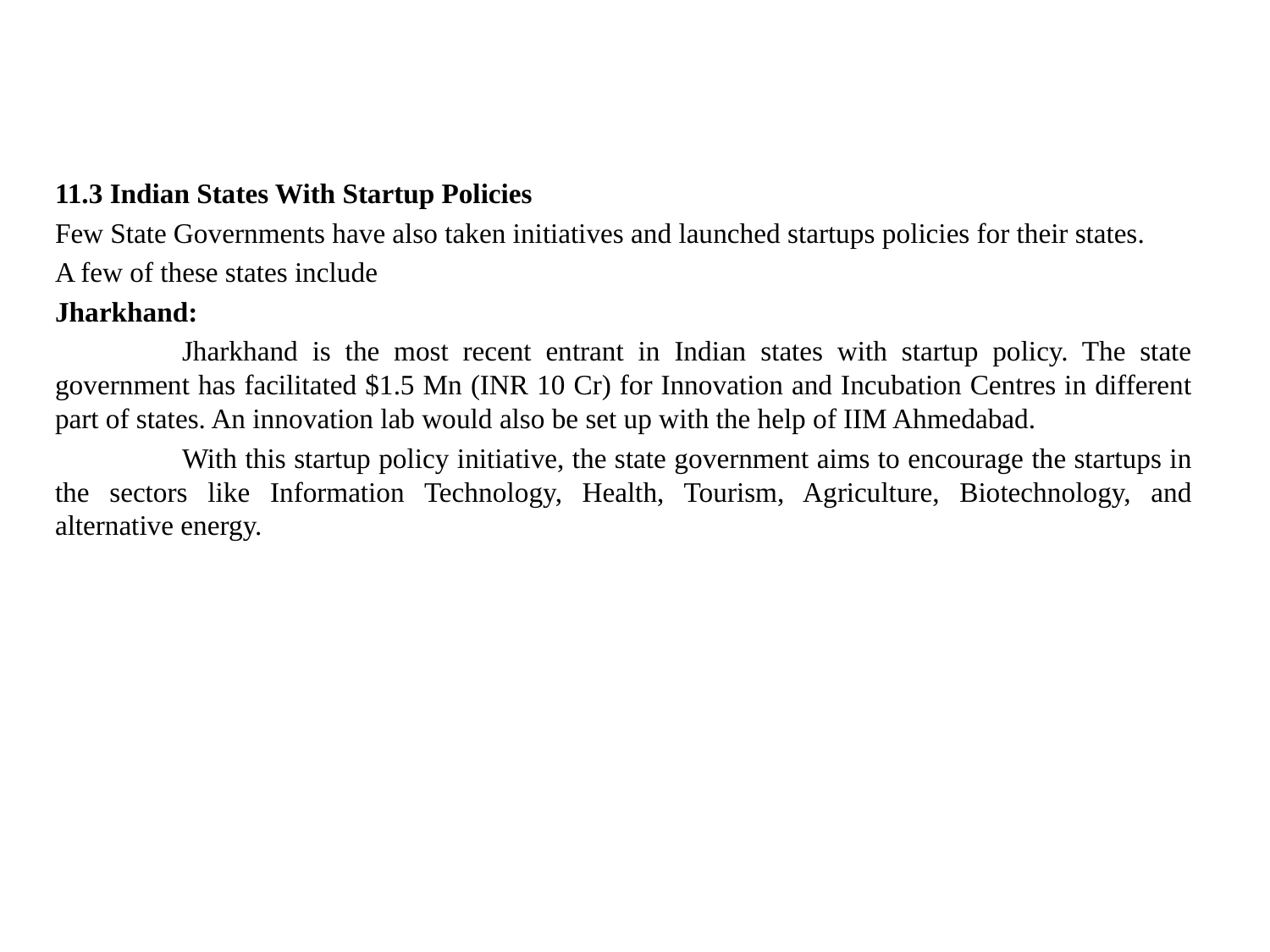

11.3 Indian States With Startup Policies
Few State Governments have also taken initiatives and launched startups policies for their states.
A few of these states include
Jharkhand:
	Jharkhand is the most recent entrant in Indian states with startup policy. The state government has facilitated $1.5 Mn (INR 10 Cr) for Innovation and Incubation Centres in different part of states. An innovation lab would also be set up with the help of IIM Ahmedabad.
	With this startup policy initiative, the state government aims to encourage the startups in the sectors like Information Technology, Health, Tourism, Agriculture, Biotechnology, and alternative energy.